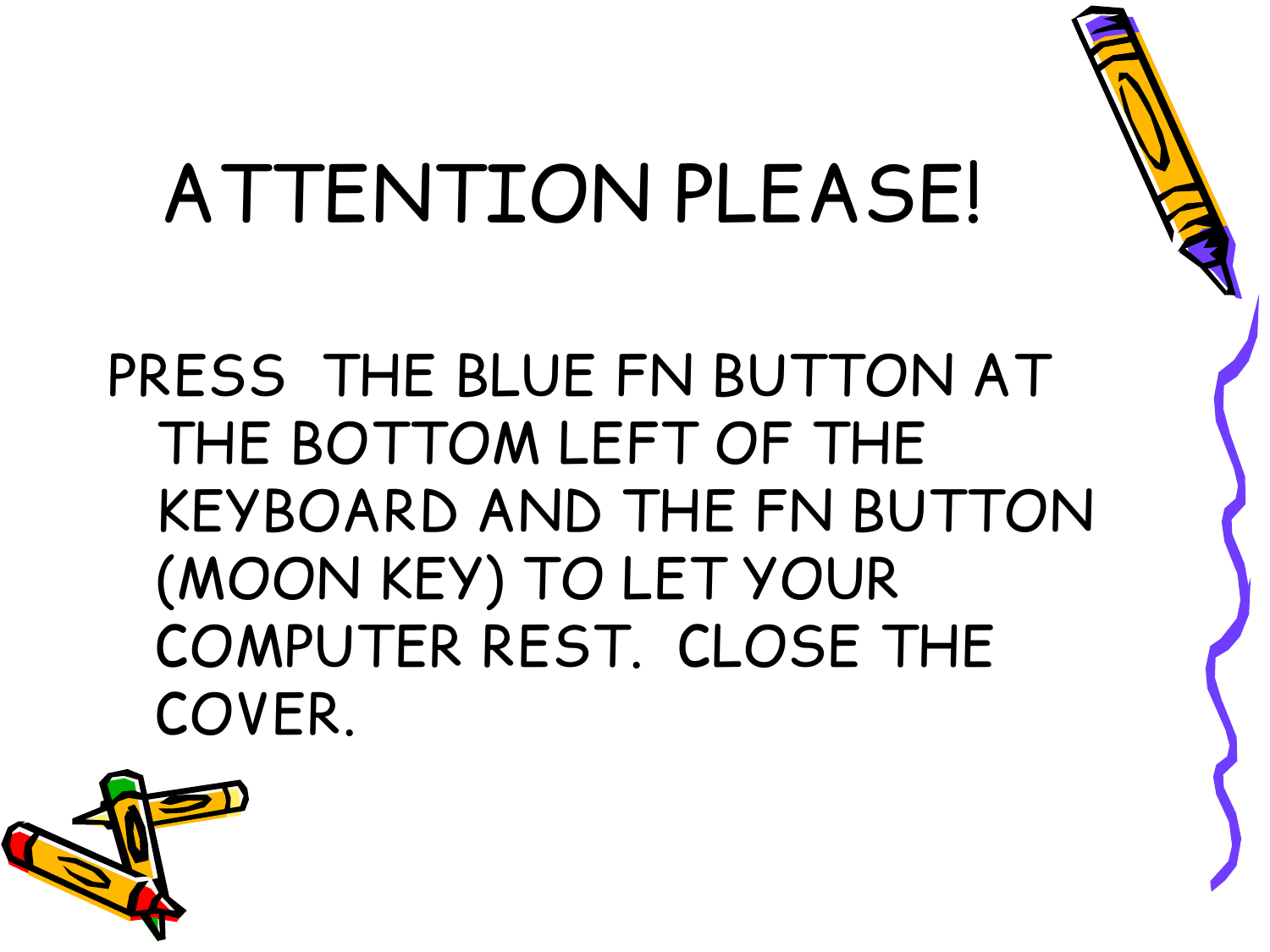

# ATTENTION PLEASE!

PRESS  THE BLUE FN BUTTON AT THE BOTTOM LEFT OF THE KEYBOARD AND THE FN BUTTON (MOON KEY) TO LET YOUR COMPUTER REST.  CLOSE THE COVER.